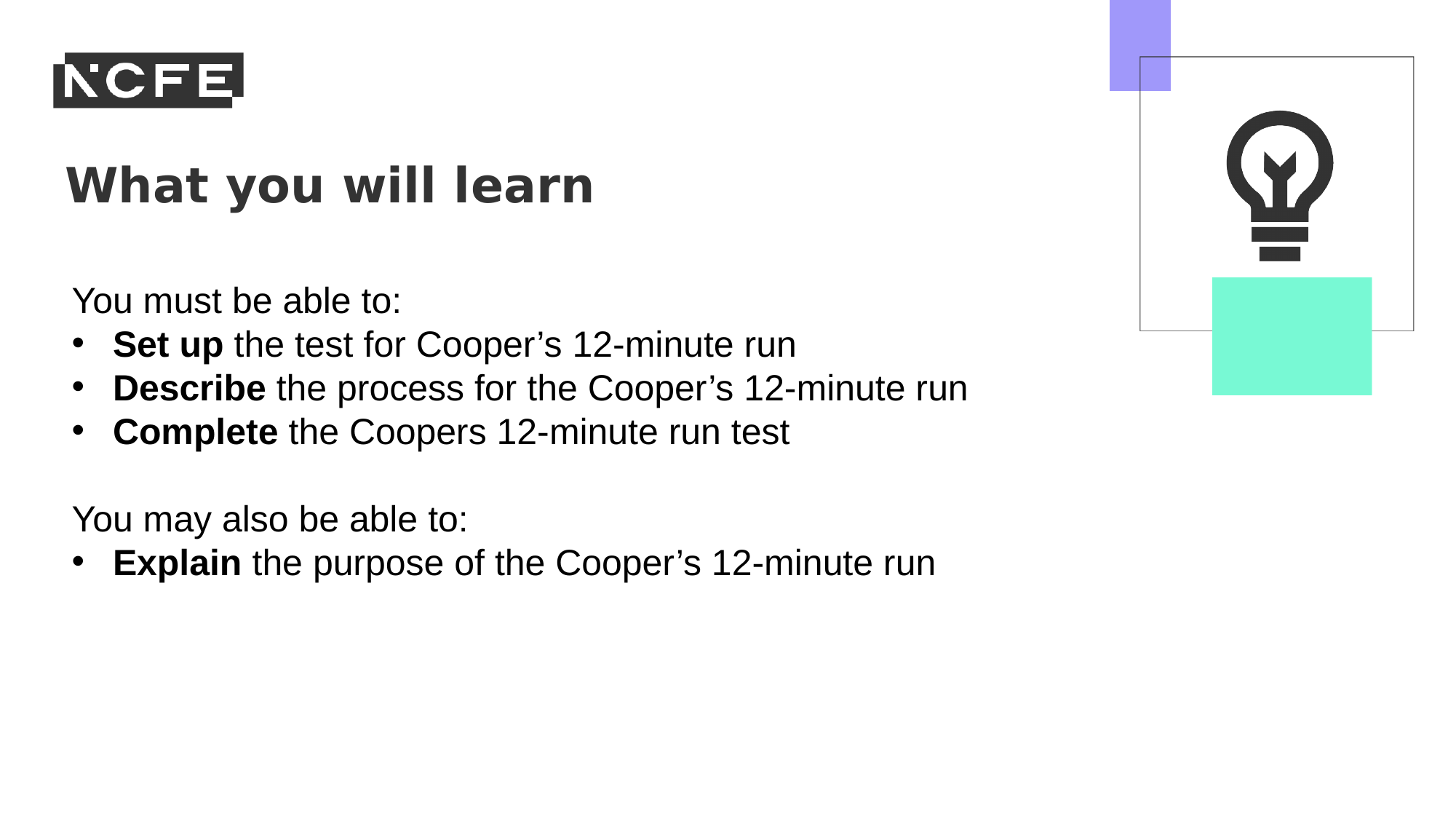

You must be able to:
Set up the test for Cooper’s 12-minute run
Describe the process for the Cooper’s 12-minute run
Complete the Coopers 12-minute run test

You may also be able to:
Explain the purpose of the Cooper’s 12-minute run